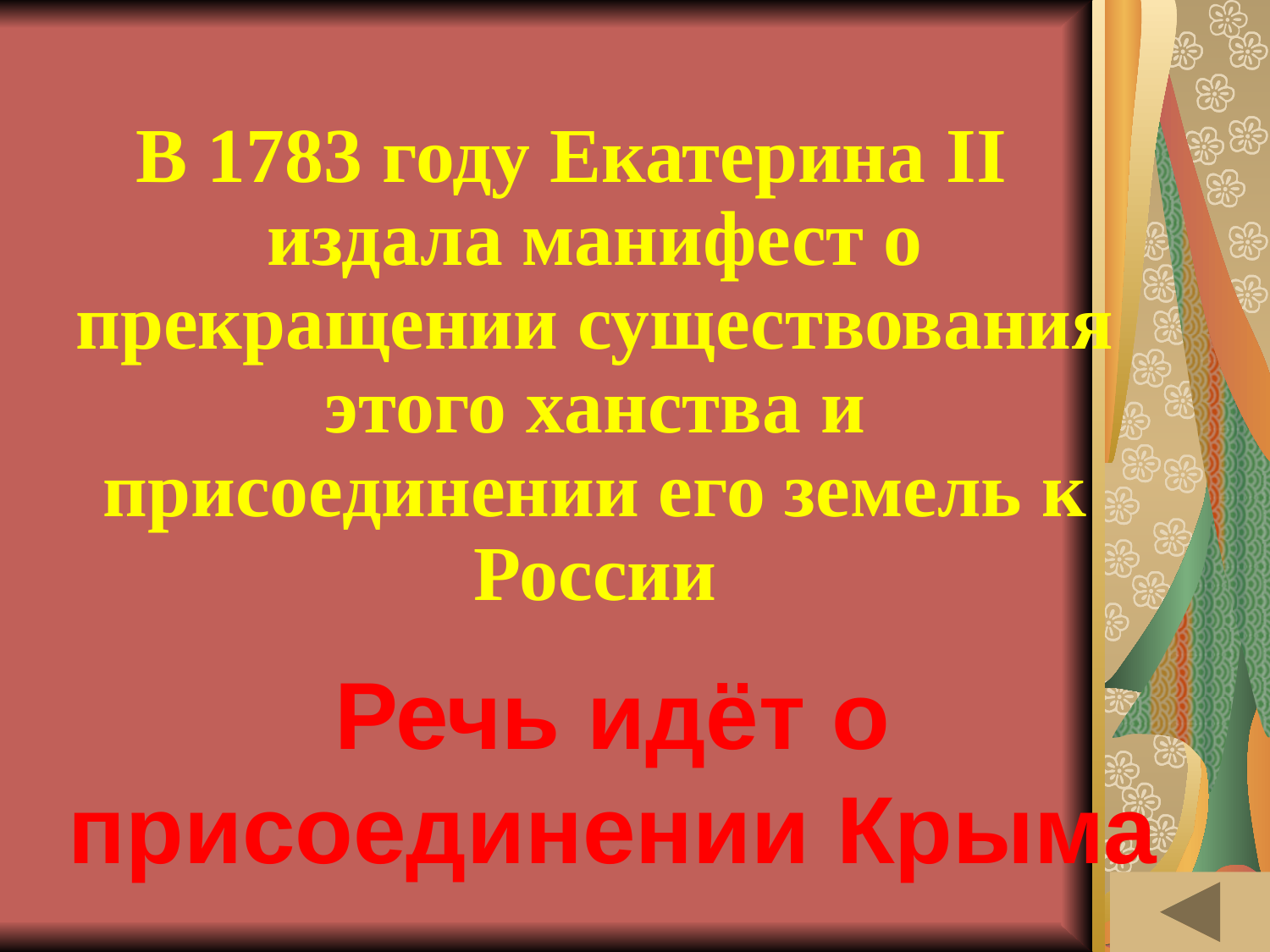

В 1783 году Екатерина II издала манифест о прекращении существования этого ханства и присоединении его земель к России
# МОЯ РОДОСЛОВНАЯ (40)

Речь идёт о присоединении Крыма